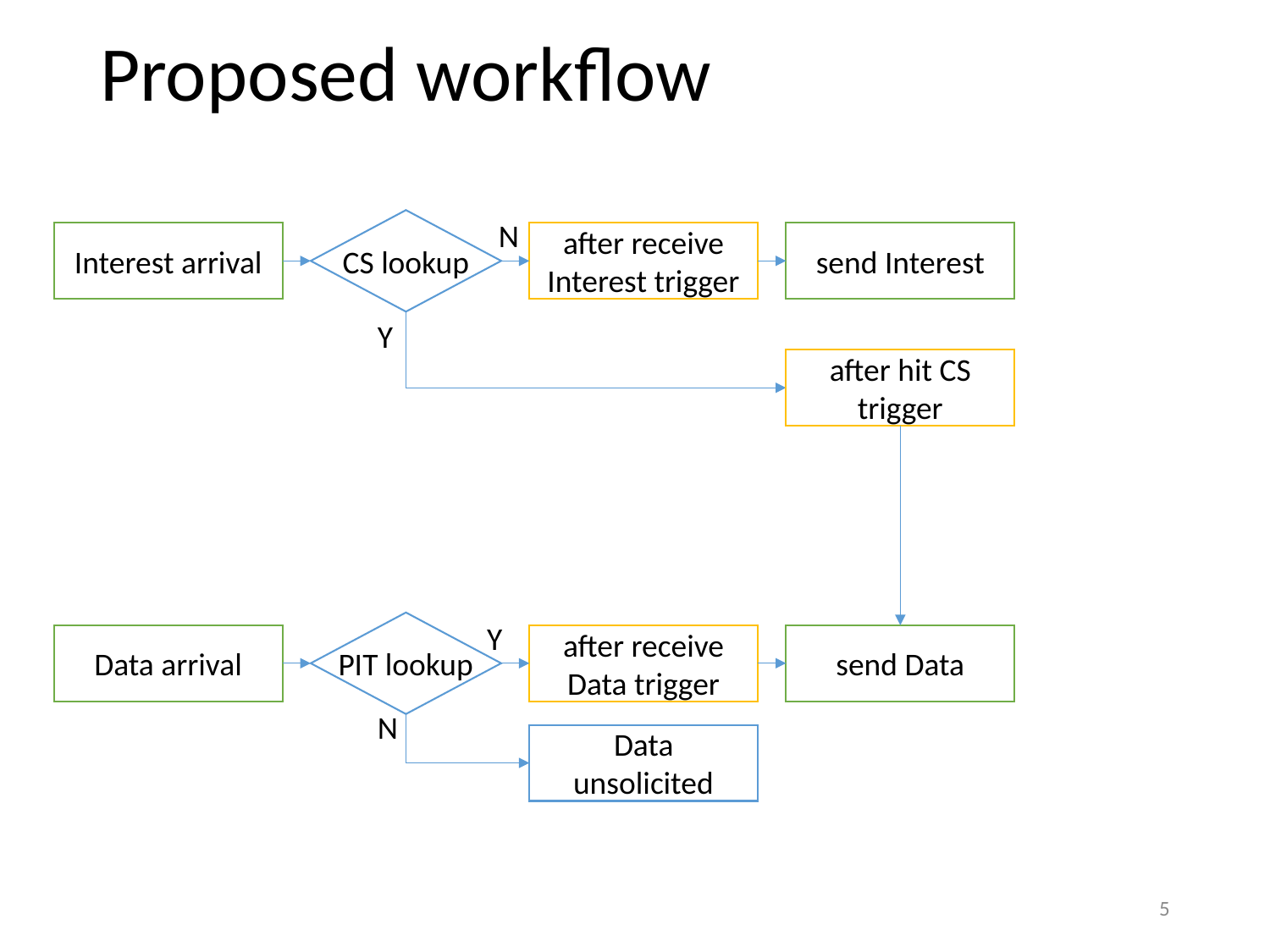

# Proposed workflow
N
CS lookup
Interest arrival
after receive Interest trigger
send Interest
Y
after hit CS trigger
Y
PIT lookup
Data arrival
after receive Data trigger
send Data
N
Data unsolicited
5